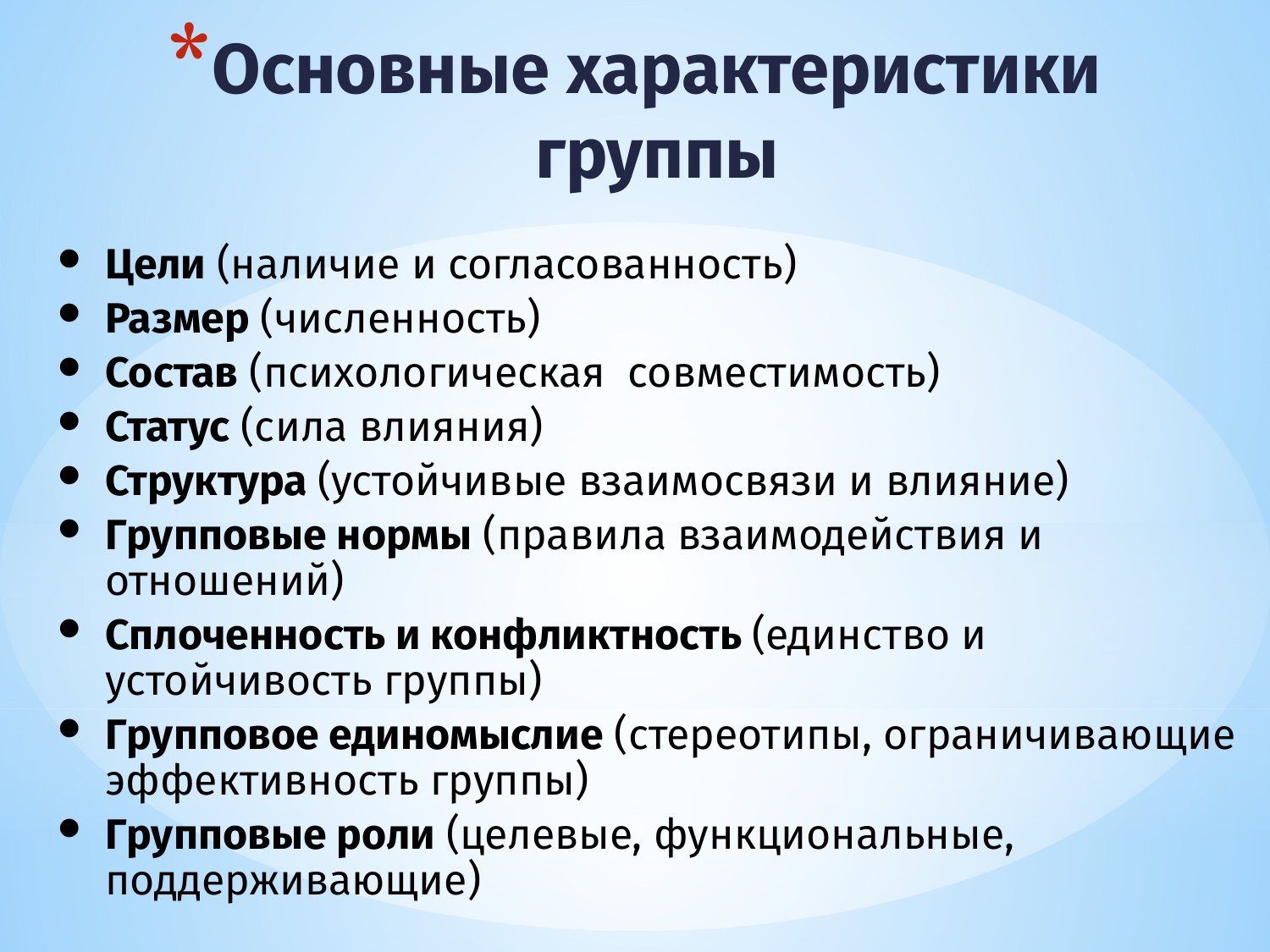

# Основные характеристики группы
Цели (наличие и согласованность)
Размер (численность)
Состав (психологическая  совместимость)
Статус (сила влияния)
Структура (устойчивые взаимосвязи и влияние)
Групповые нормы (правила взаимодействия и отношений)
Сплоченность и конфликтность (единство и устойчивость группы)
Групповое единомыслие (стереотипы, ограничивающие эффективность группы)
Групповые роли (целевые, функциональные, поддерживающие)